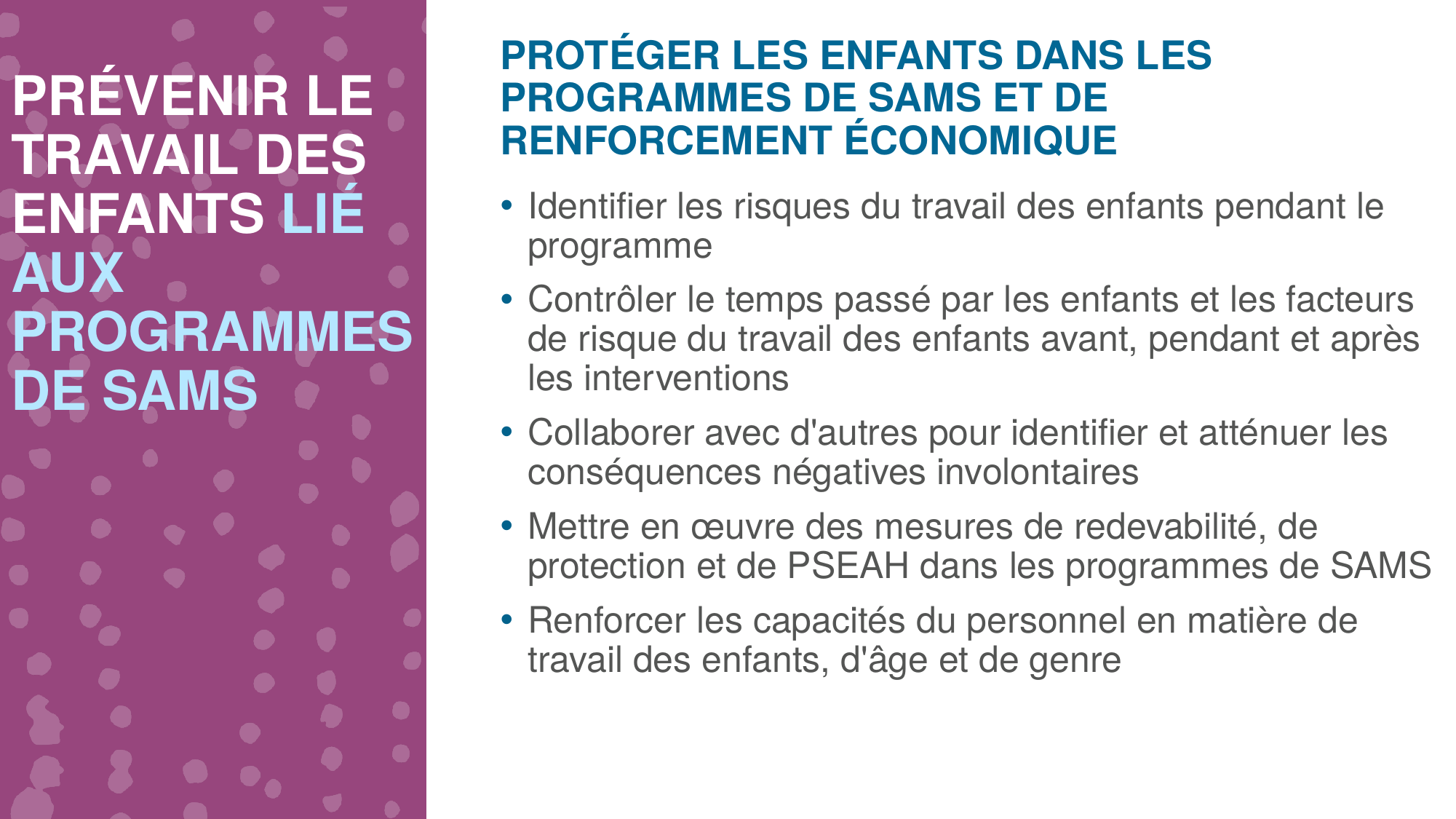

PROTÉGER LES ENFANTS DANS LES PROGRAMMES DE SAMS ET DE RENFORCEMENT ÉCONOMIQUE
PRÉVENIR LE TRAVAIL DES ENFANTS LIÉ AUX PROGRAMMES DE SAMS

Identifier les risques du travail des enfants pendant le programme
Contrôler le temps passé par les enfants et les facteurs de risque du travail des enfants avant, pendant et après les interventions
Collaborer avec d'autres pour identifier et atténuer les conséquences négatives involontaires
Mettre en œuvre des mesures de redevabilité, de protection et de PSEAH dans les programmes de SAMS
Renforcer les capacités du personnel en matière de travail des enfants, d'âge et de genre